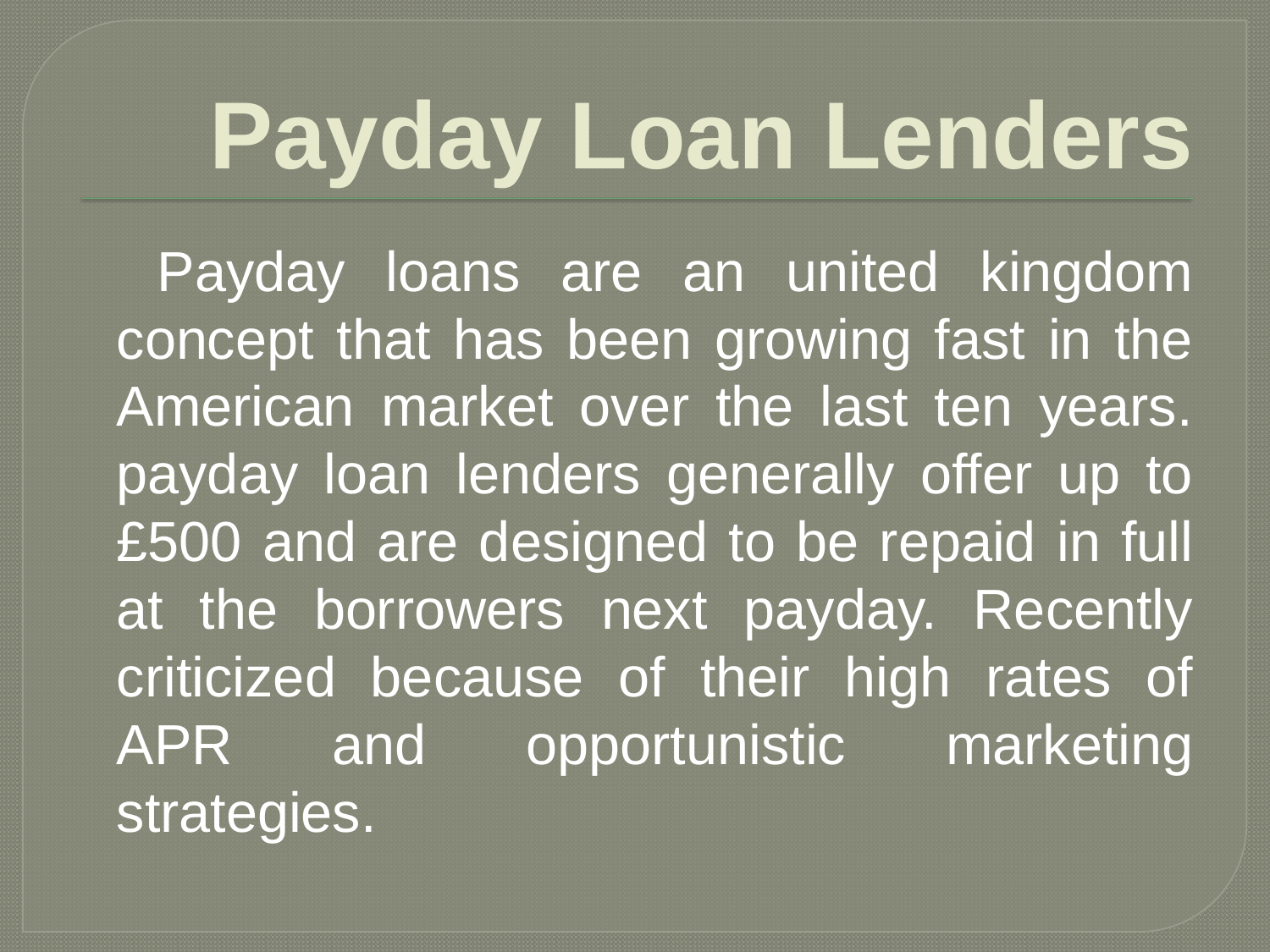

# Payday Loan Lenders
  Payday loans are an united kingdom concept that has been growing fast in the American market over the last ten years. payday loan lenders generally offer up to £500 and are designed to be repaid in full at the borrowers next payday. Recently criticized because of their high rates of APR and opportunistic marketing strategies.